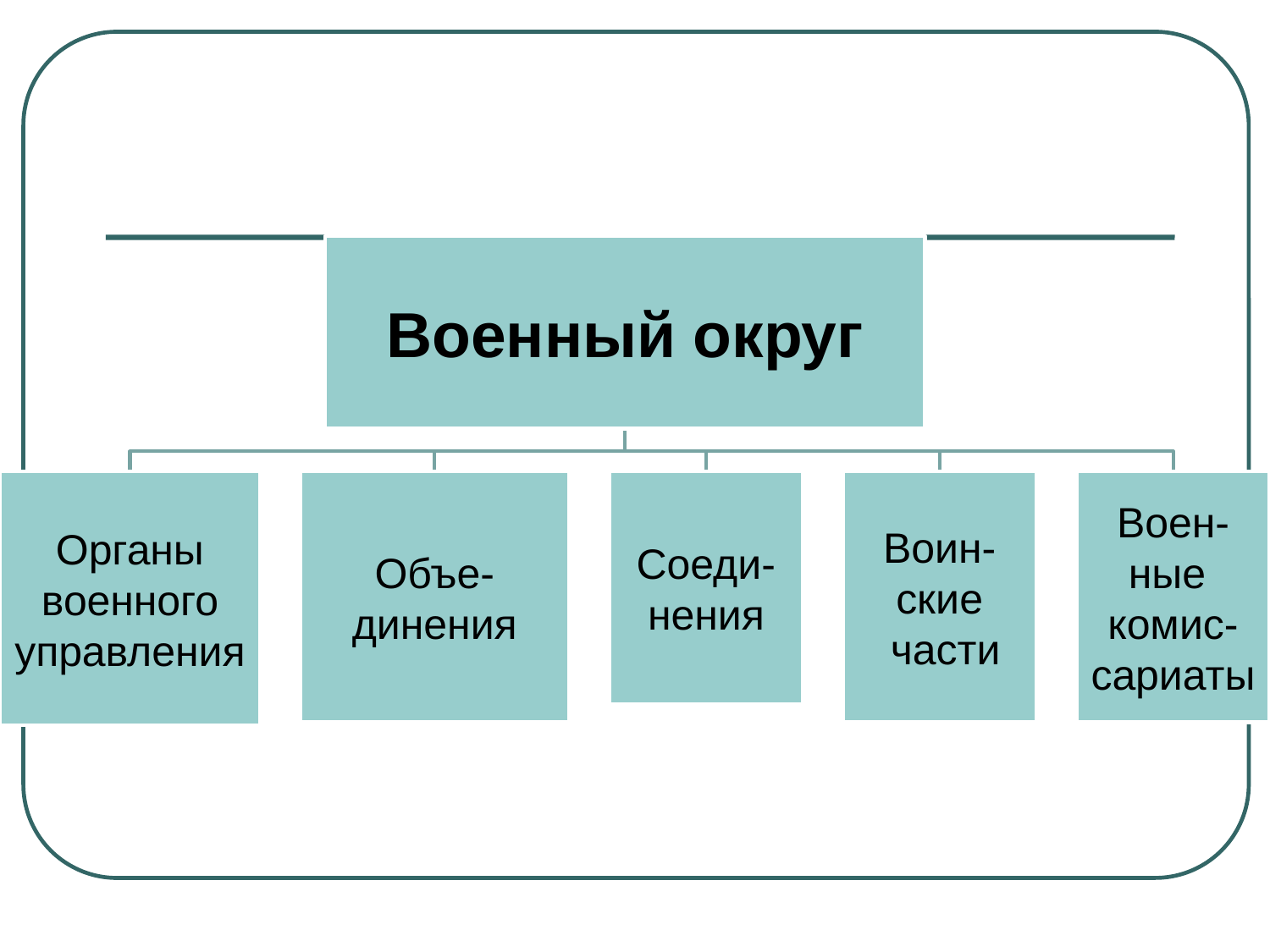

Военный округ
Органы
 военного
управления
Объе-динения
Соеди-нения
Воин-ские
 части
Воен-ные
комис-сариаты